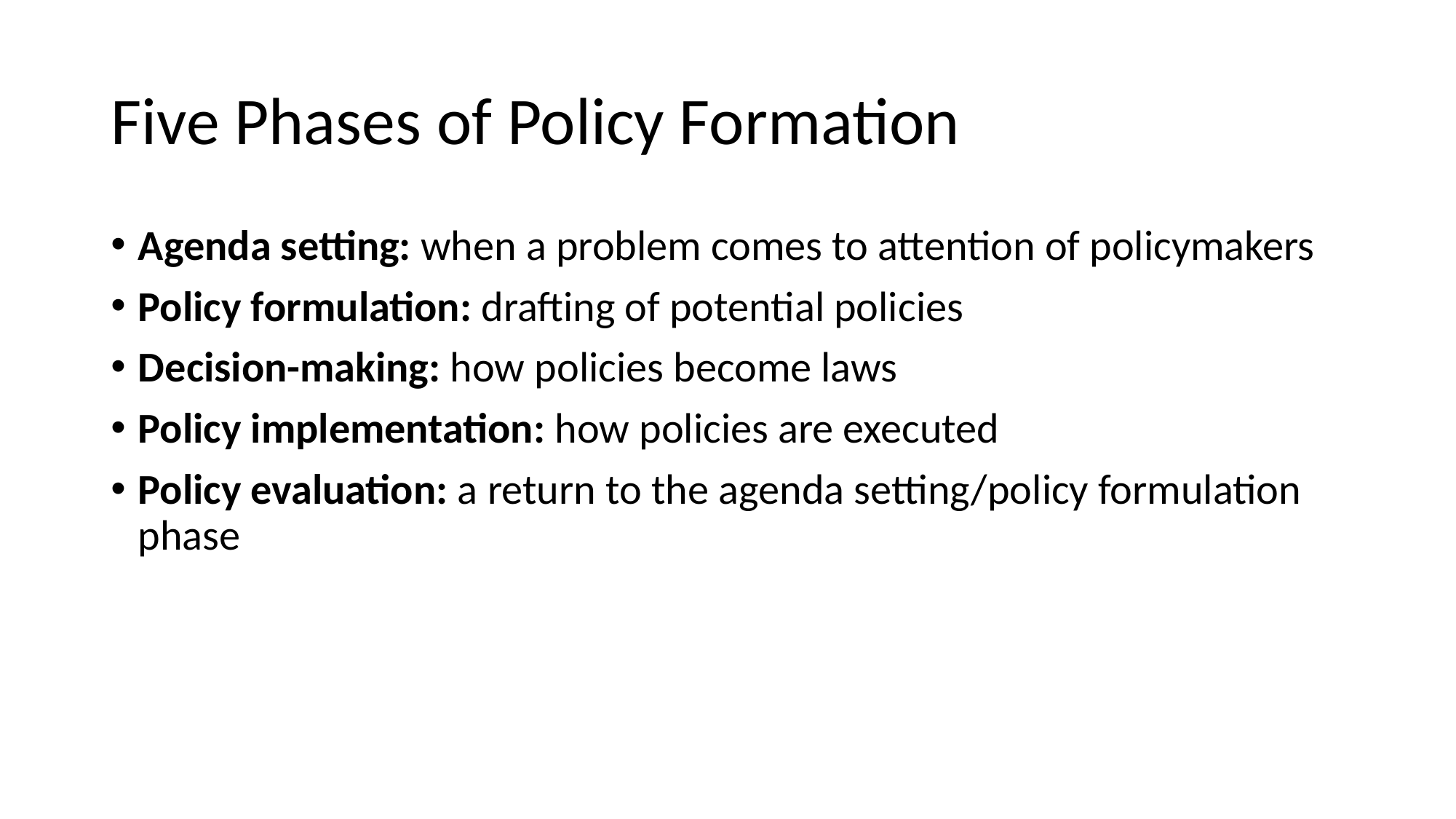

# Five Phases of Policy Formation
Agenda setting: when a problem comes to attention of policymakers
Policy formulation: drafting of potential policies
Decision-making: how policies become laws
Policy implementation: how policies are executed
Policy evaluation: a return to the agenda setting/policy formulation phase